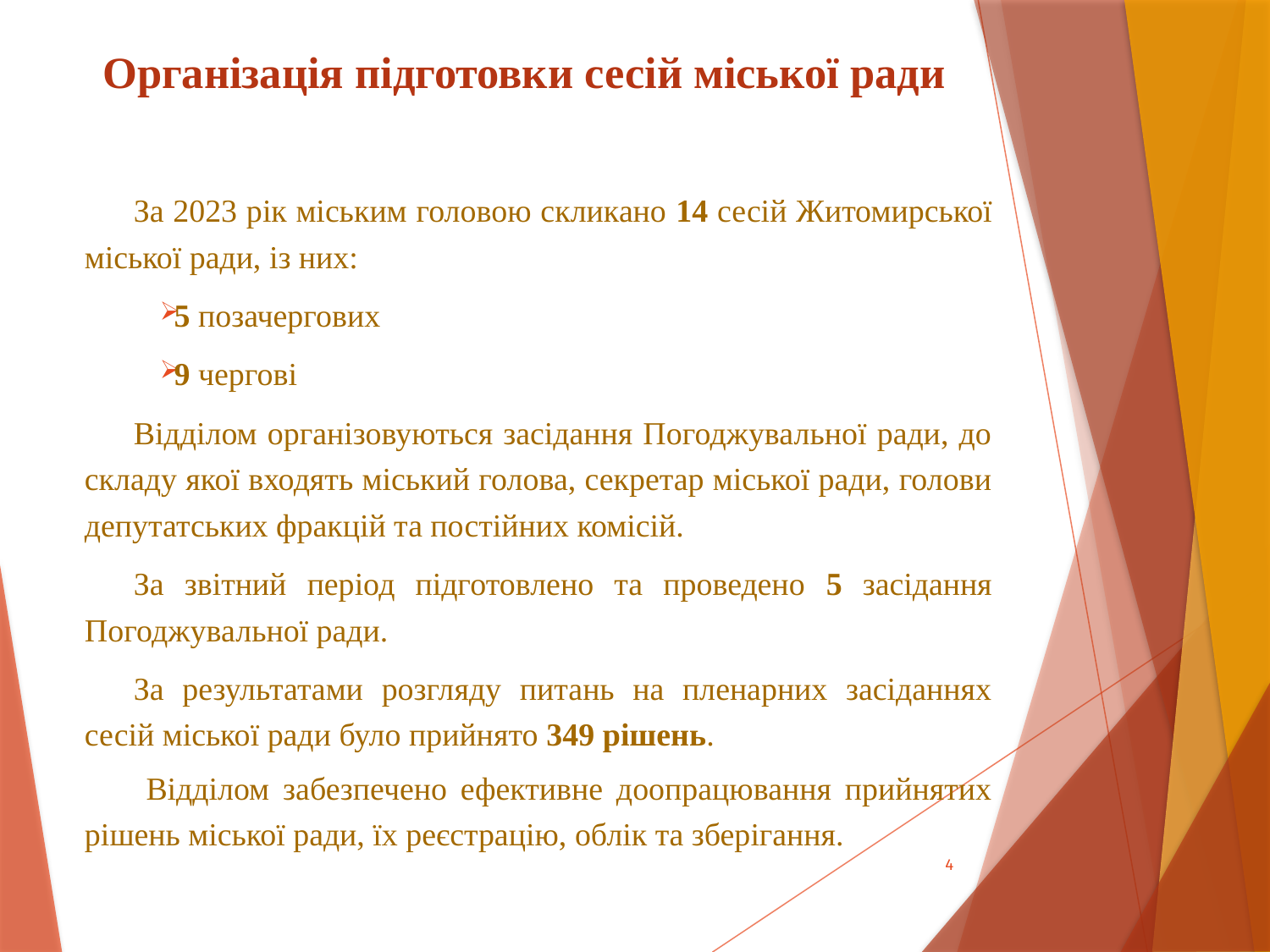

# Організація підготовки сесій міської ради
За 2023 рік міським головою скликано 14 сесій Житомирської міської ради, із них:
5 позачергових
9 чергові
Відділом організовуються засідання Погоджувальної ради, до складу якої входять міський голова, секретар міської ради, голови депутатських фракцій та постійних комісій.
За звітний період підготовлено та проведено 5 засідання Погоджувальної ради.
За результатами розгляду питань на пленарних засіданнях сесій міської ради було прийнято 349 рішень.
Відділом забезпечено ефективне доопрацювання прийнятих рішень міської ради, їх реєстрацію, облік та зберігання.

4